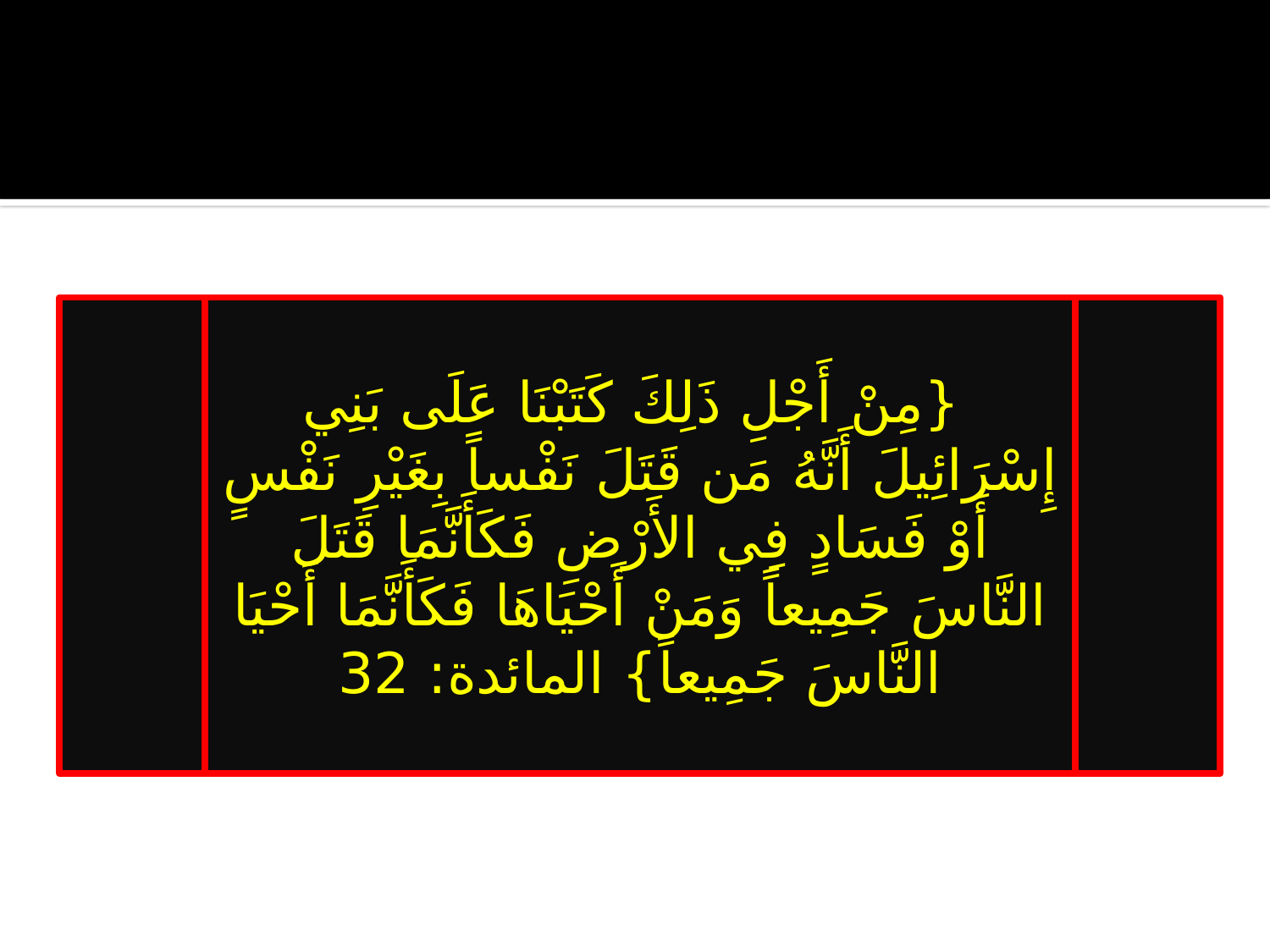

{مِنْ أَجْلِ ذَلِكَ كَتَبْنَا عَلَى بَنِي إِسْرَائِيلَ أَنَّهُ مَن قَتَلَ نَفْساً بِغَيْرِ نَفْسٍ أَوْ فَسَادٍ فِي الأَرْضِ فَكَأَنَّمَا قَتَلَ النَّاسَ جَمِيعاً وَمَنْ أَحْيَاهَا فَكَأَنَّمَا أَحْيَا النَّاسَ جَمِيعاً} المائدة: 32